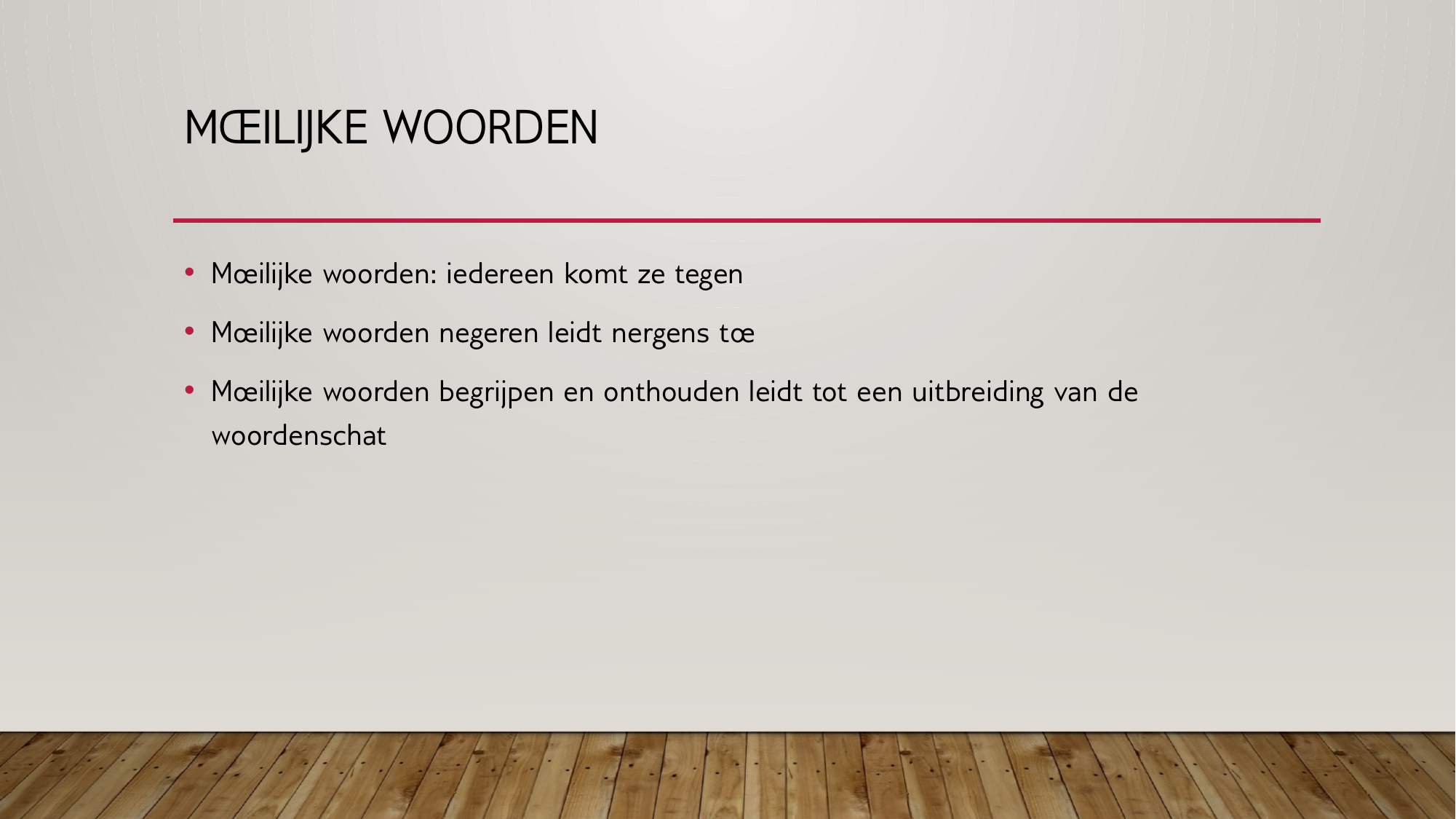

# Moeilijke woorden
Moeilijke woorden: iedereen komt ze tegen
Moeilijke woorden negeren leidt nergens toe
Moeilijke woorden begrijpen en onthouden leidt tot een uitbreiding van de woordenschat